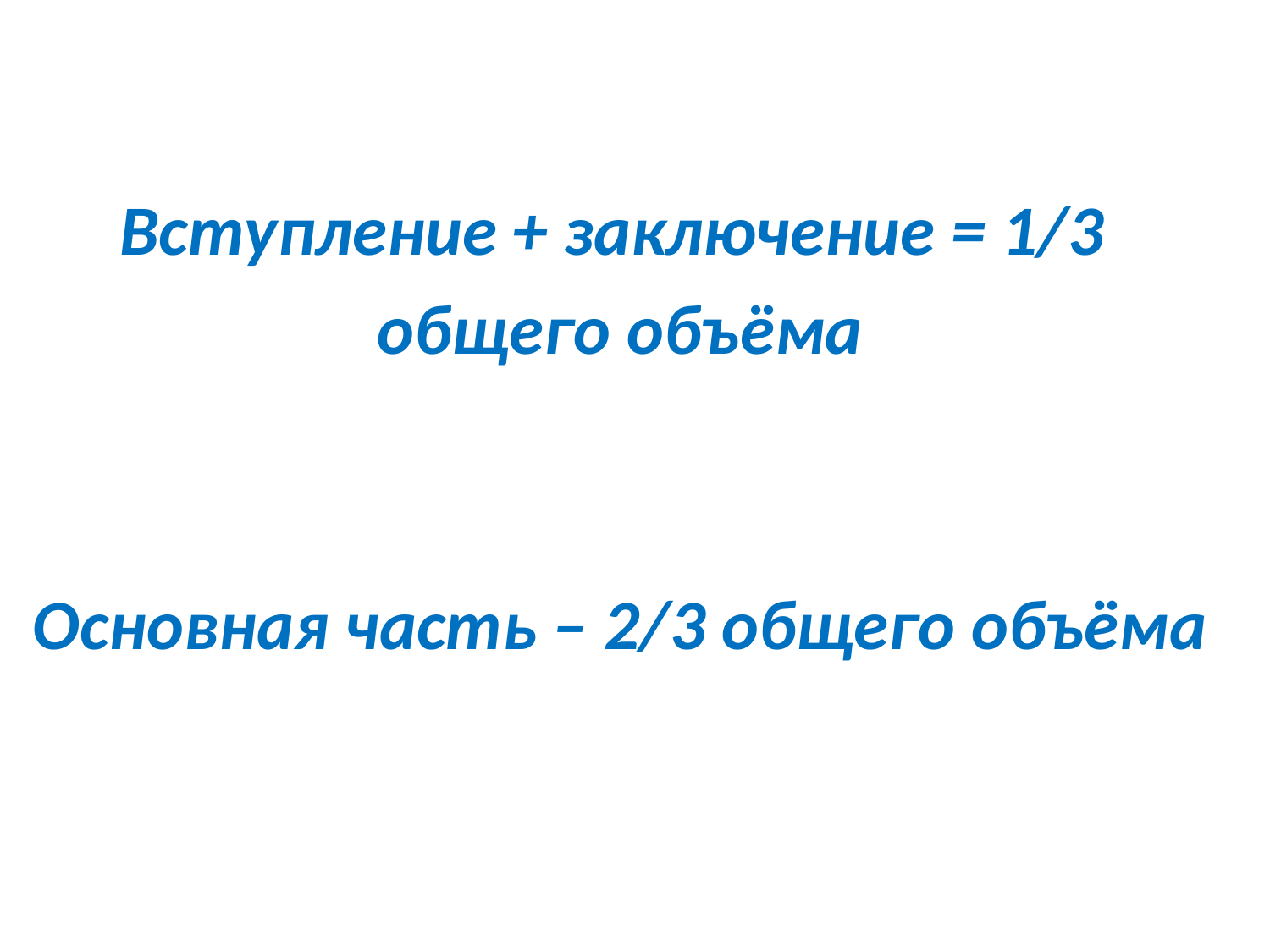

Вступление + заключение = 1/3
общего объёма

Основная часть – 2/3 общего объёма